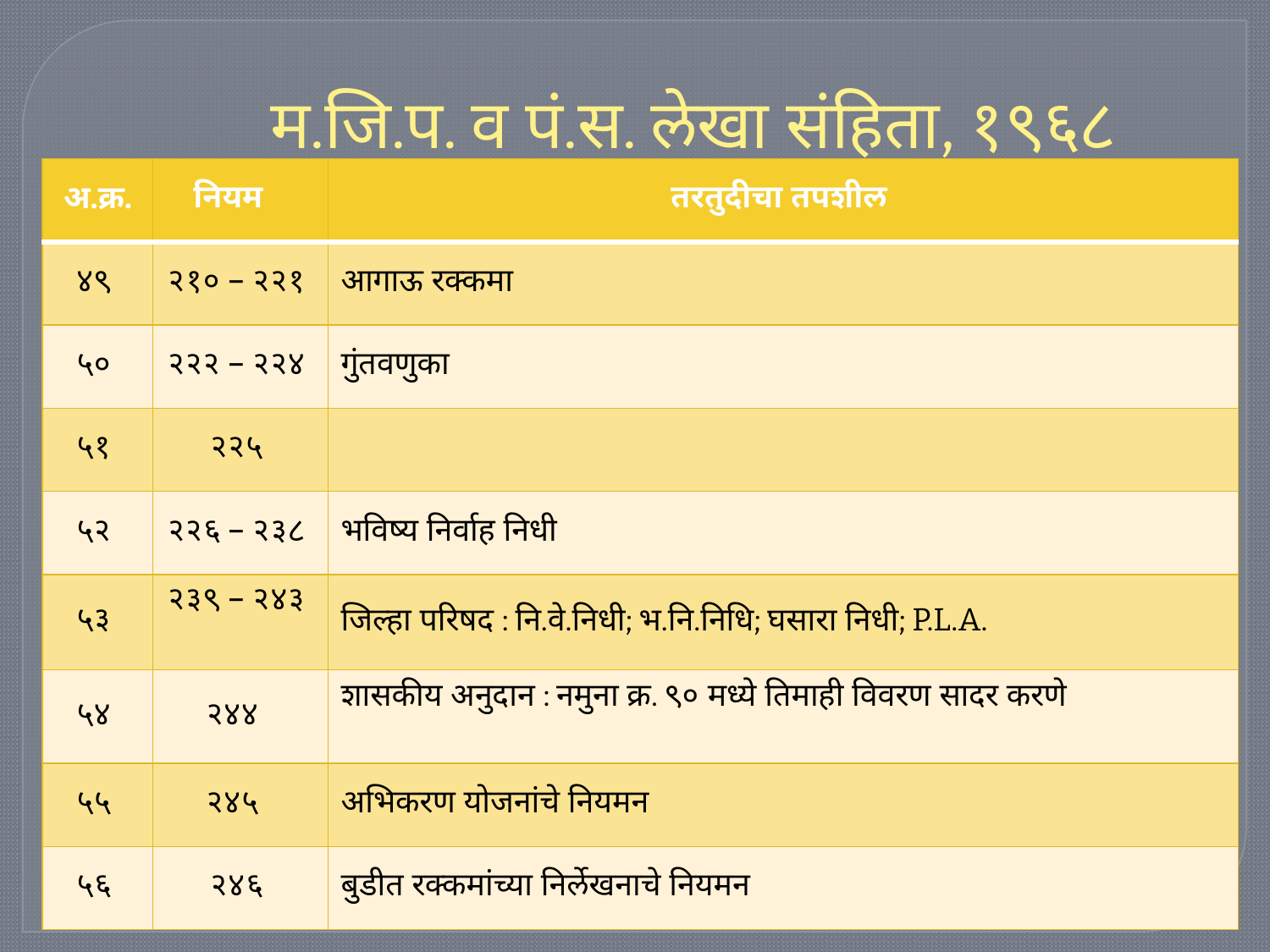

# म.जि.प. व पं.स. लेखा संहिता, १९६८
| अ.क्र. | नियम | तरतुदीचा तपशील |
| --- | --- | --- |
| ४९ | २१० – २२१ | आगाऊ रक्कमा |
| ५० | २२२ – २२४ | गुंतवणुका |
| ५१ | २२५ |  |
| ५२ | २२६ – २३८ | भविष्य निर्वाह निधी |
| ५३ | २३९ – २४३ | जिल्हा परिषद : नि.वे.निधी; भ.नि.निधि; घसारा निधी; P.L.A. |
| ५४ | २४४ | शासकीय अनुदान : नमुना क्र. ९० मध्ये तिमाही विवरण सादर करणे |
| ५५ | २४५ | अभिकरण योजनांचे नियमन |
| ५६ | २४६ | बुडीत रक्कमांच्या निर्लेखनाचे नियमन |